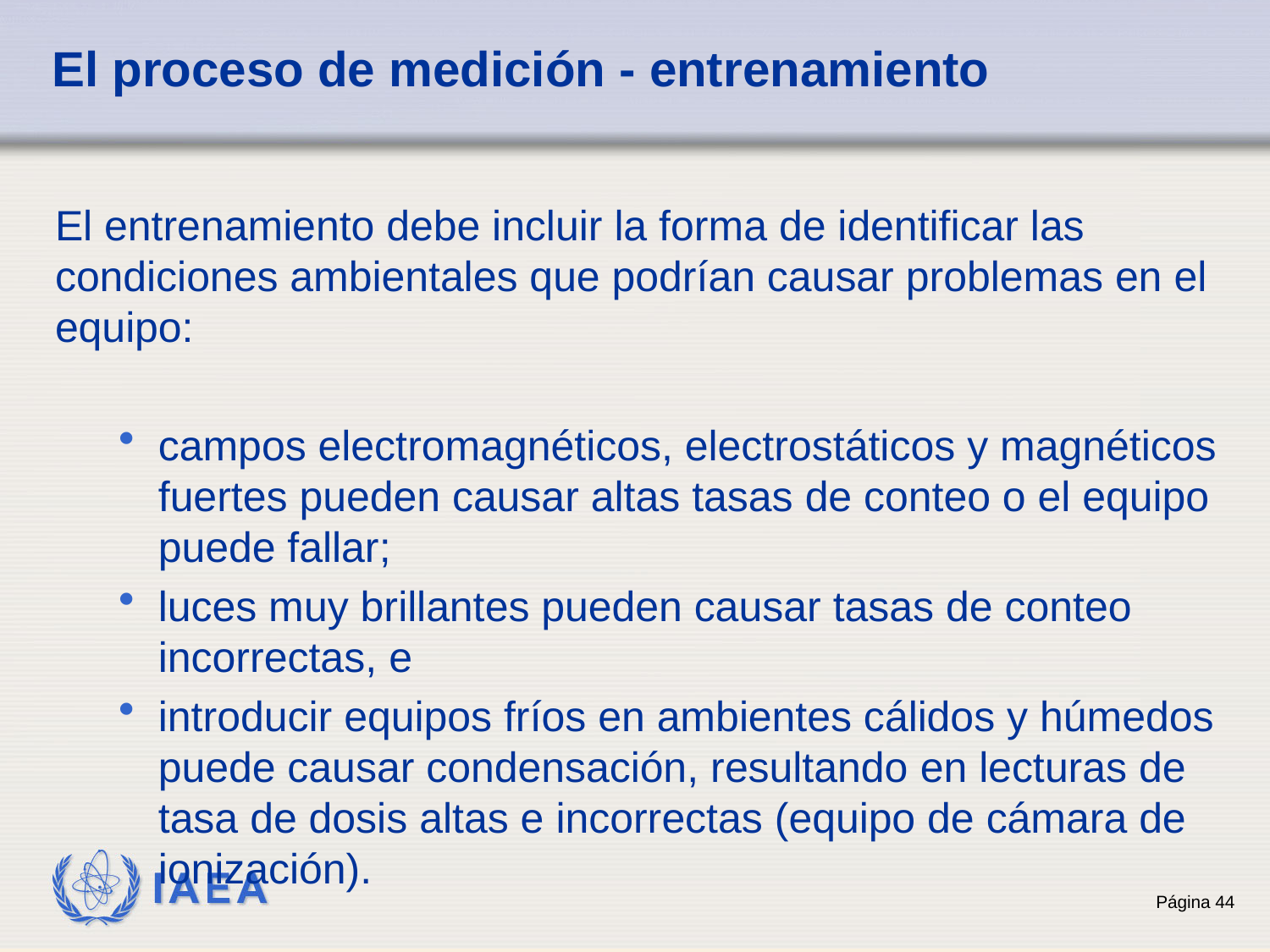

# El proceso de medición - entrenamiento

El entrenamiento debe incluir la forma de identificar las condiciones ambientales que podrían causar problemas en el equipo:

campos electromagnéticos, electrostáticos y magnéticos fuertes pueden causar altas tasas de conteo o el equipo puede fallar;
luces muy brillantes pueden causar tasas de conteo incorrectas, e
introducir equipos fríos en ambientes cálidos y húmedos puede causar condensación, resultando en lecturas de  tasa de dosis altas e incorrectas (equipo de cámara de ionización).
44